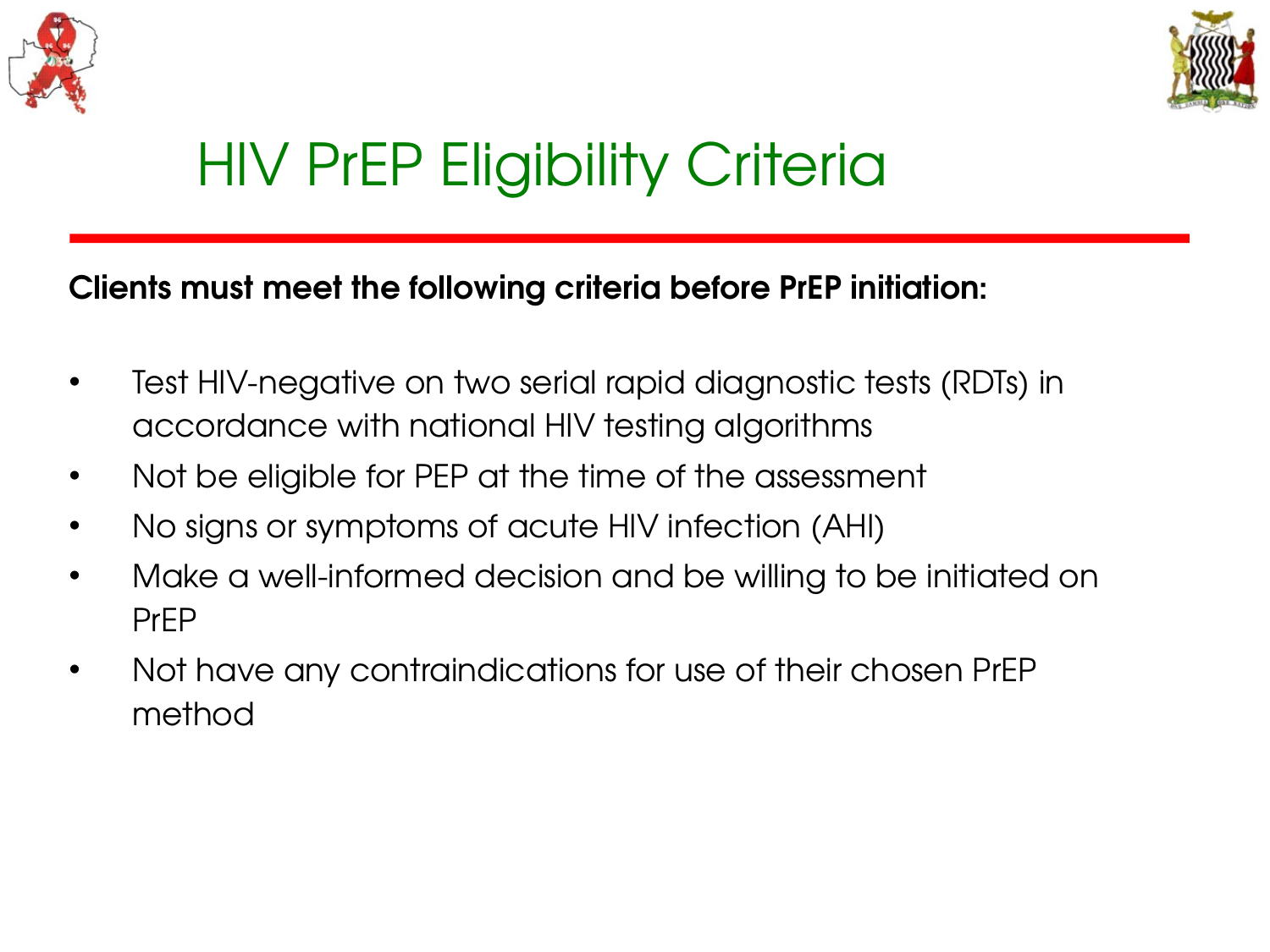

HIV PrEP Eligibility Criteria
Clients must meet the following criteria before PrEP initiation:

Test HIV-negative on two serial rapid diagnostic tests (RDTs) in accordance with national HIV testing algorithms
Not be eligible for PEP at the time of the assessment
No signs or symptoms of acute HIV infection (AHI)
Make a well-informed decision and be willing to be initiated on PrEP
Not have any contraindications for use of their chosen PrEP method